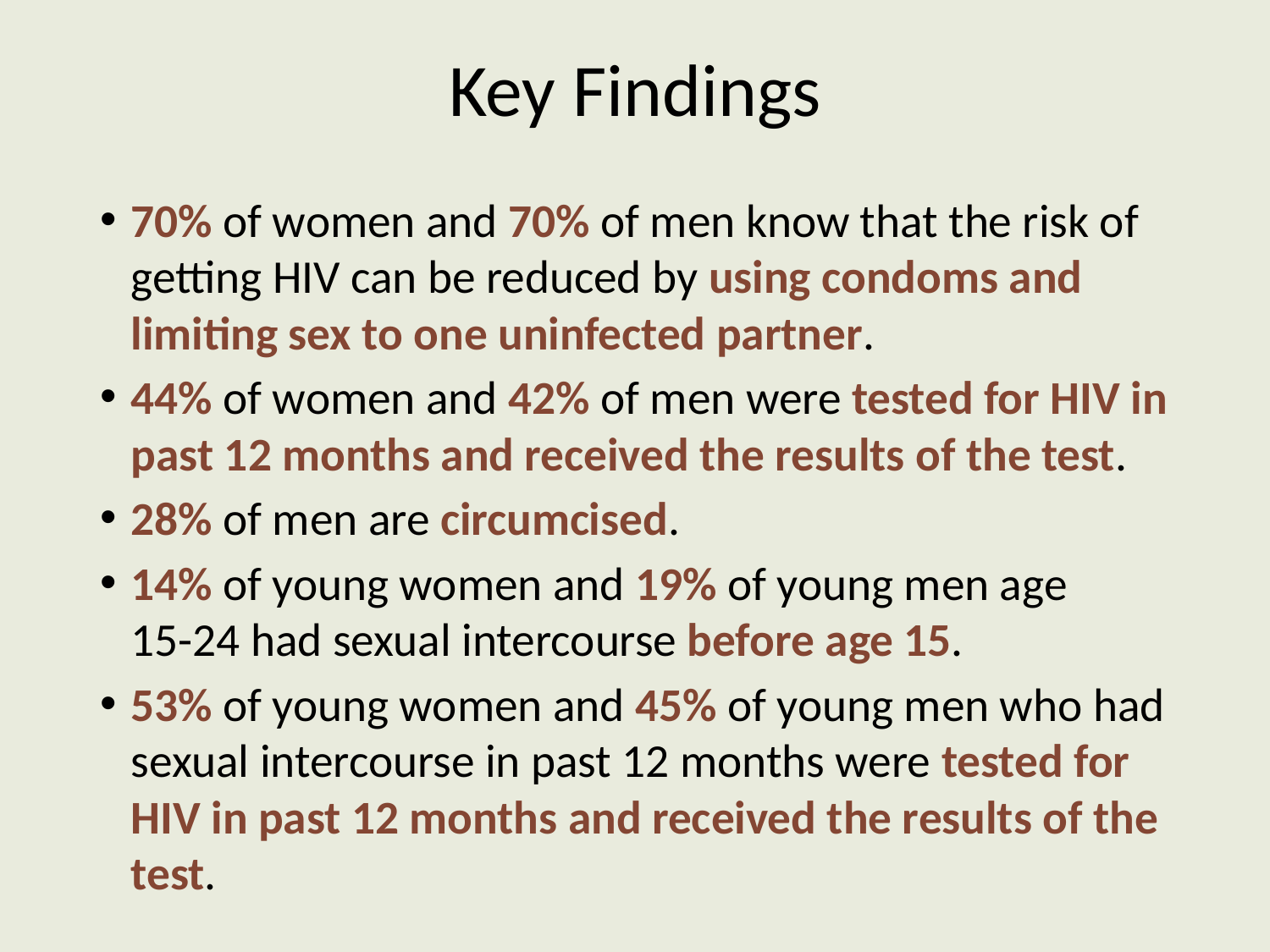

# Key Findings
70% of women and 70% of men know that the risk of getting HIV can be reduced by using condoms and limiting sex to one uninfected partner.
44% of women and 42% of men were tested for HIV in past 12 months and received the results of the test.
28% of men are circumcised.
14% of young women and 19% of young men age
15-24 had sexual intercourse before age 15.
53% of young women and 45% of young men who had sexual intercourse in past 12 months were tested for HIV in past 12 months and received the results of the test.